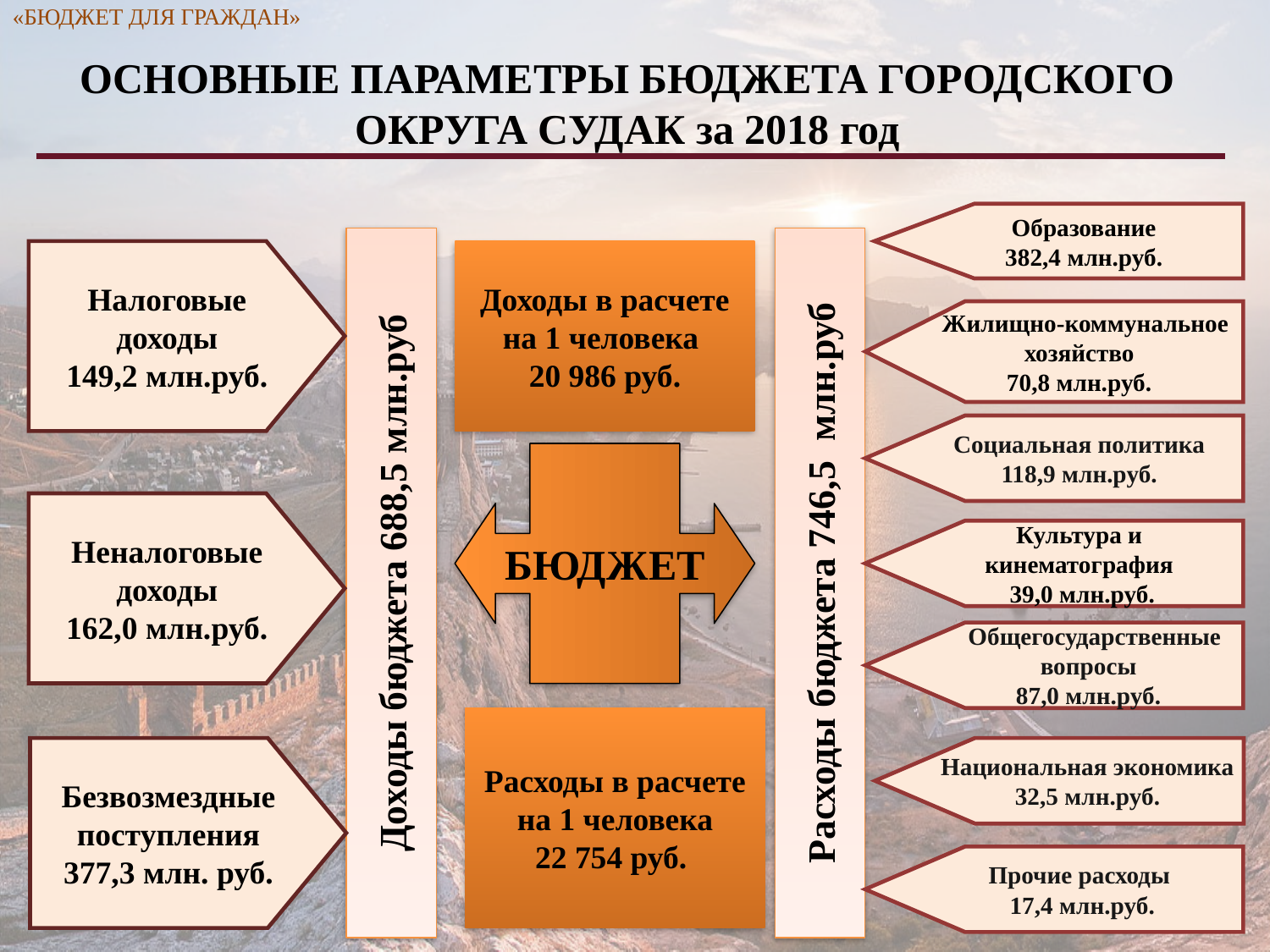

«БЮДЖЕТ ДЛЯ ГРАЖДАН»
# ОСНОВНЫЕ ПАРАМЕТРЫ БЮДЖЕТА ГОРОДСКОГО ОКРУГА СУДАК за 2018 год
Образование
382,4 млн.руб.
Расходы бюджета 746,5  млн.руб
Доходы бюджета 688,5 млн.руб
Налоговые доходы
149,2 млн.руб.
Доходы в расчете
на 1 человека
20 986 руб.
  Жилищно-коммунальное хозяйство
70,8 млн.руб.
БЮДЖЕТ
Социальная политика
118,9 млн.руб.
Неналоговые доходы
162,0 млн.руб.
Культура и кинематография
 39,0 млн.руб.
      Общегосударственные
   вопросы
   87,0 млн.руб.
Расходы в расчете на 1 человека
22 754 руб.
Безвозмездные поступления
377,3 млн. руб.
 Национальная экономика
 32,5 млн.руб.
Прочие расходы
 17,4 млн.руб.